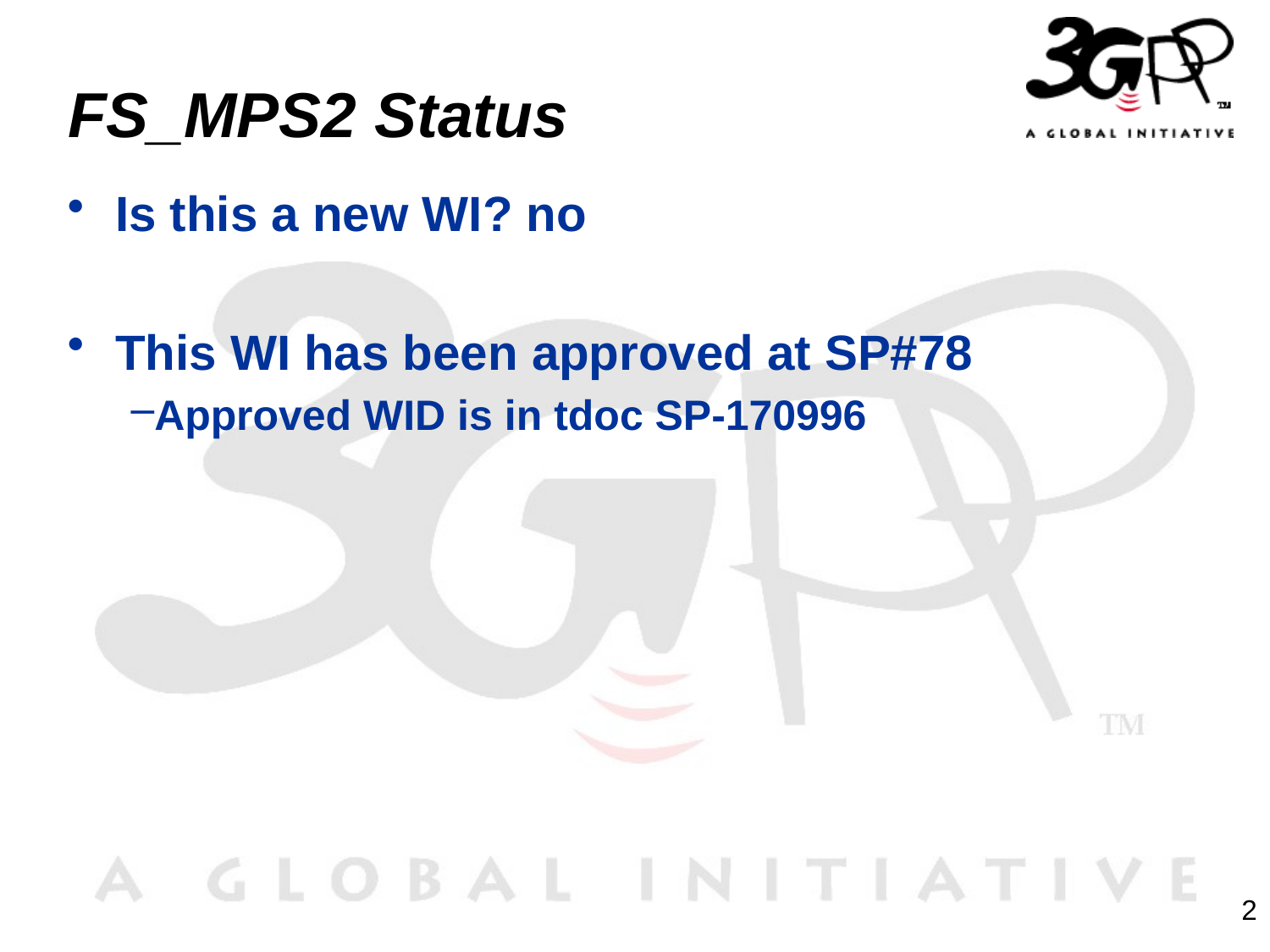

# FS_MPS2 Status
Is this a new WI? no

This WI has been approved at SP#78
Approved WID is in tdoc SP-170996

2